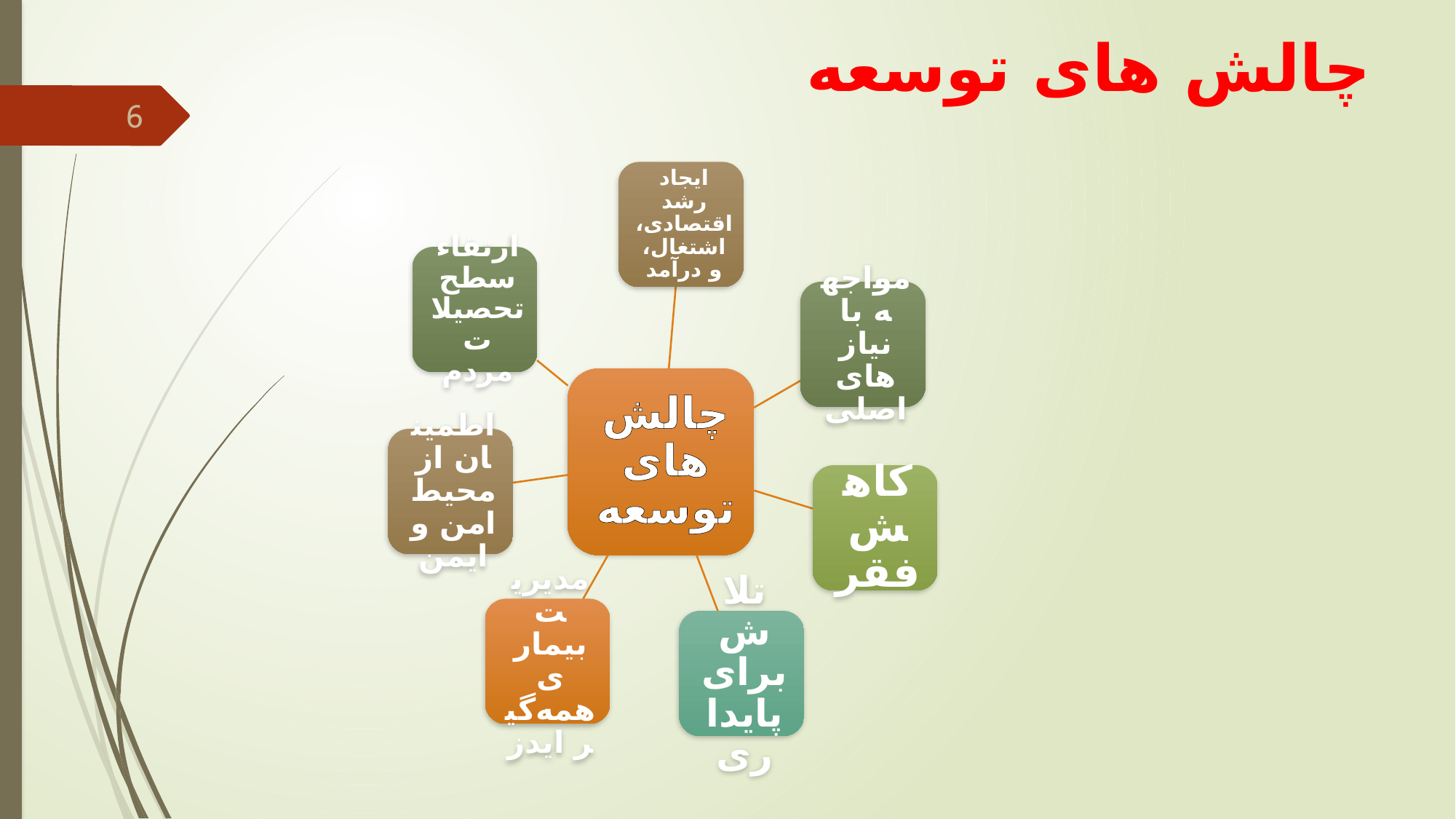

# چالش های توسعه
6
چالش‌های توسعه
ایجاد رشد اقتصادی، اشتغال، و درآمد
مواجهه با نیاز های اصلی
کاهش فقر
تلاش برای پایداری
مدیریت بیماری همه‌گیر ایدز
اطمینان از محیط امن و ایمن
ارتقاء سطح تحصیلات مردم